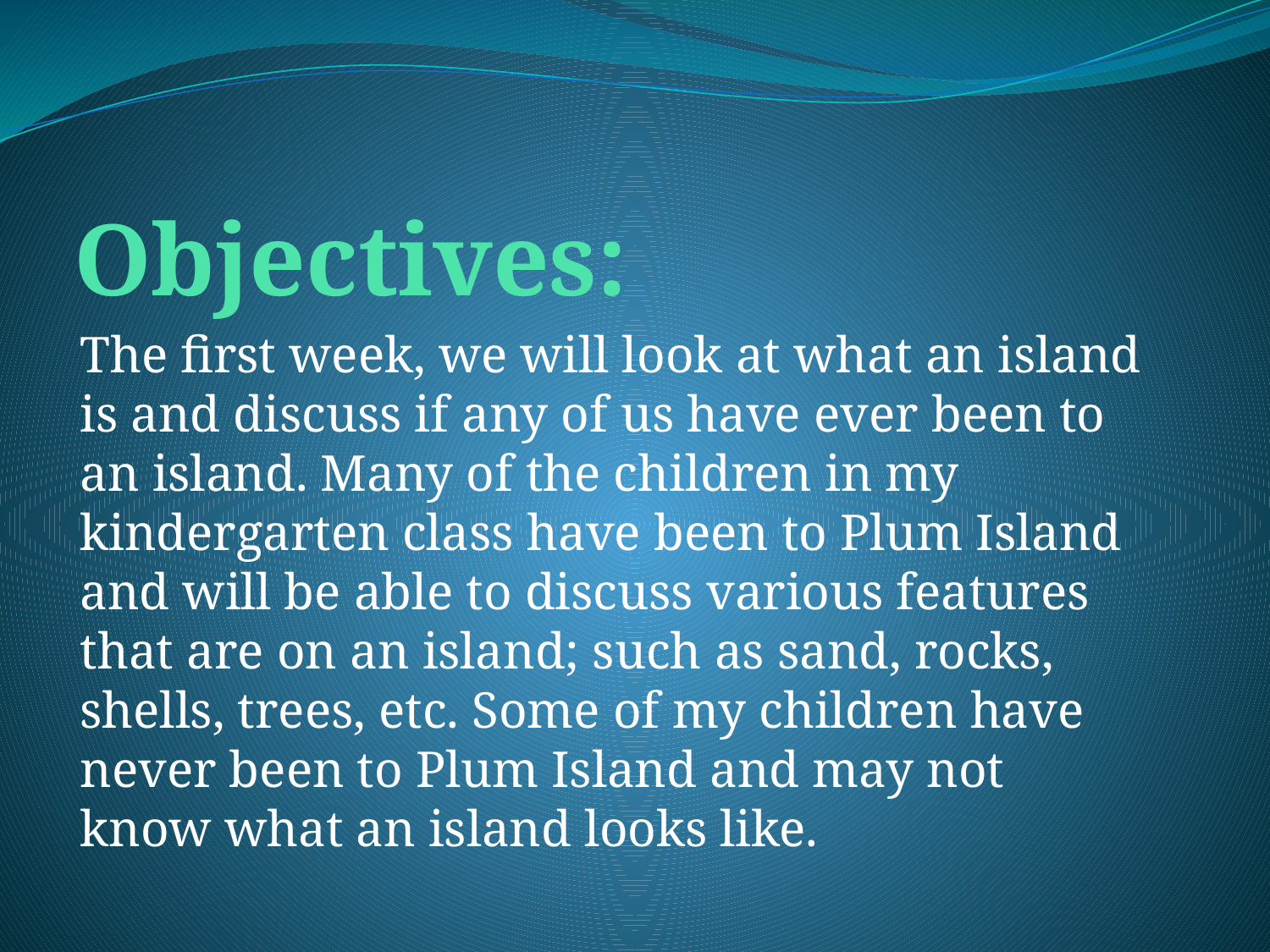

# Objectives:
The first week, we will look at what an island is and discuss if any of us have ever been to an island. Many of the children in my kindergarten class have been to Plum Island and will be able to discuss various features that are on an island; such as sand, rocks, shells, trees, etc. Some of my children have never been to Plum Island and may not know what an island looks like.